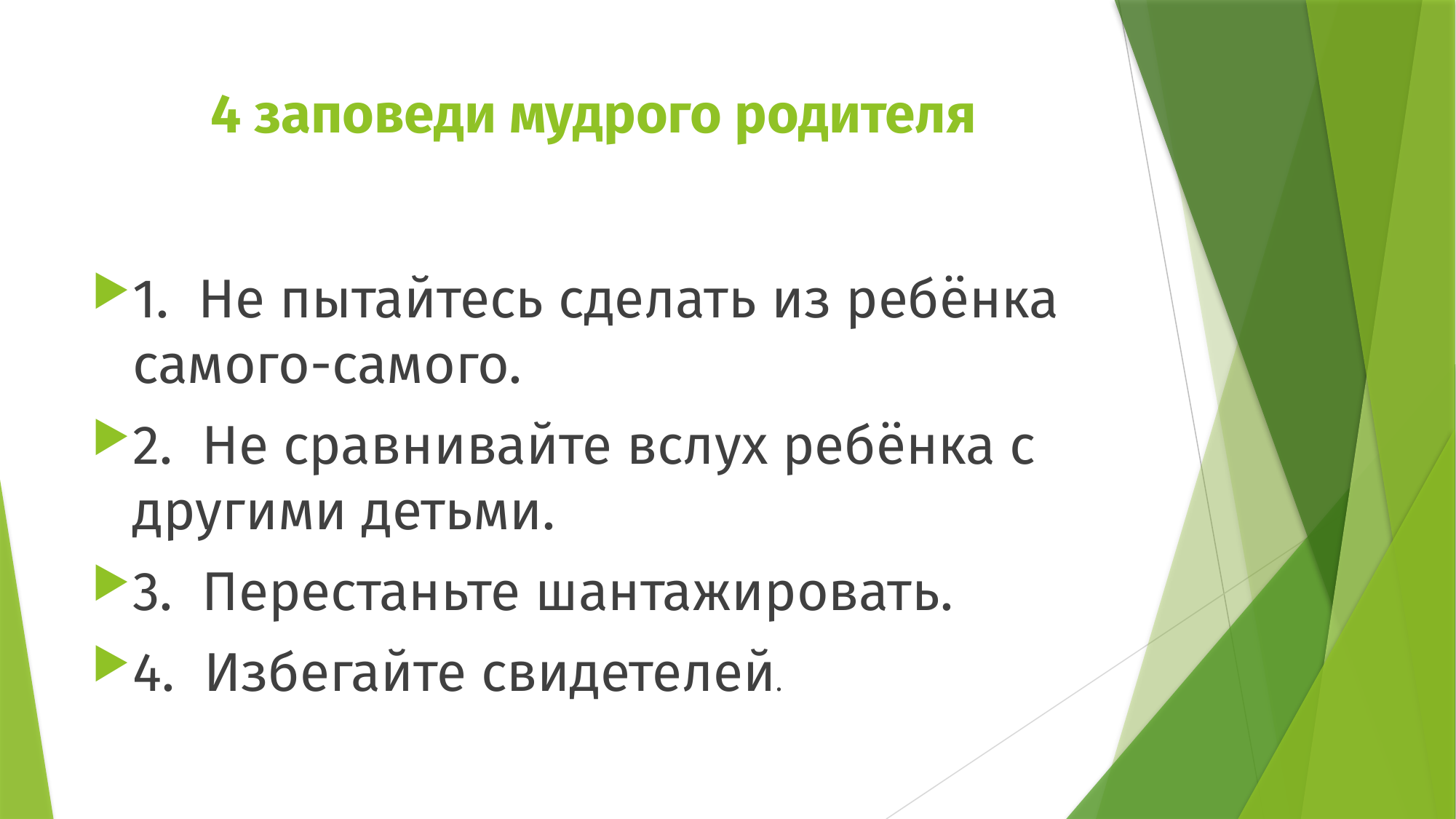

# 4 заповеди мудрого родителя
1.  Не пытайтесь сделать из ребёнка самого-самого.
2.  Не сравнивайте вслух ребёнка с другими детьми.
3.  Перестаньте шантажировать.
4.  Избегайте свидетелей.